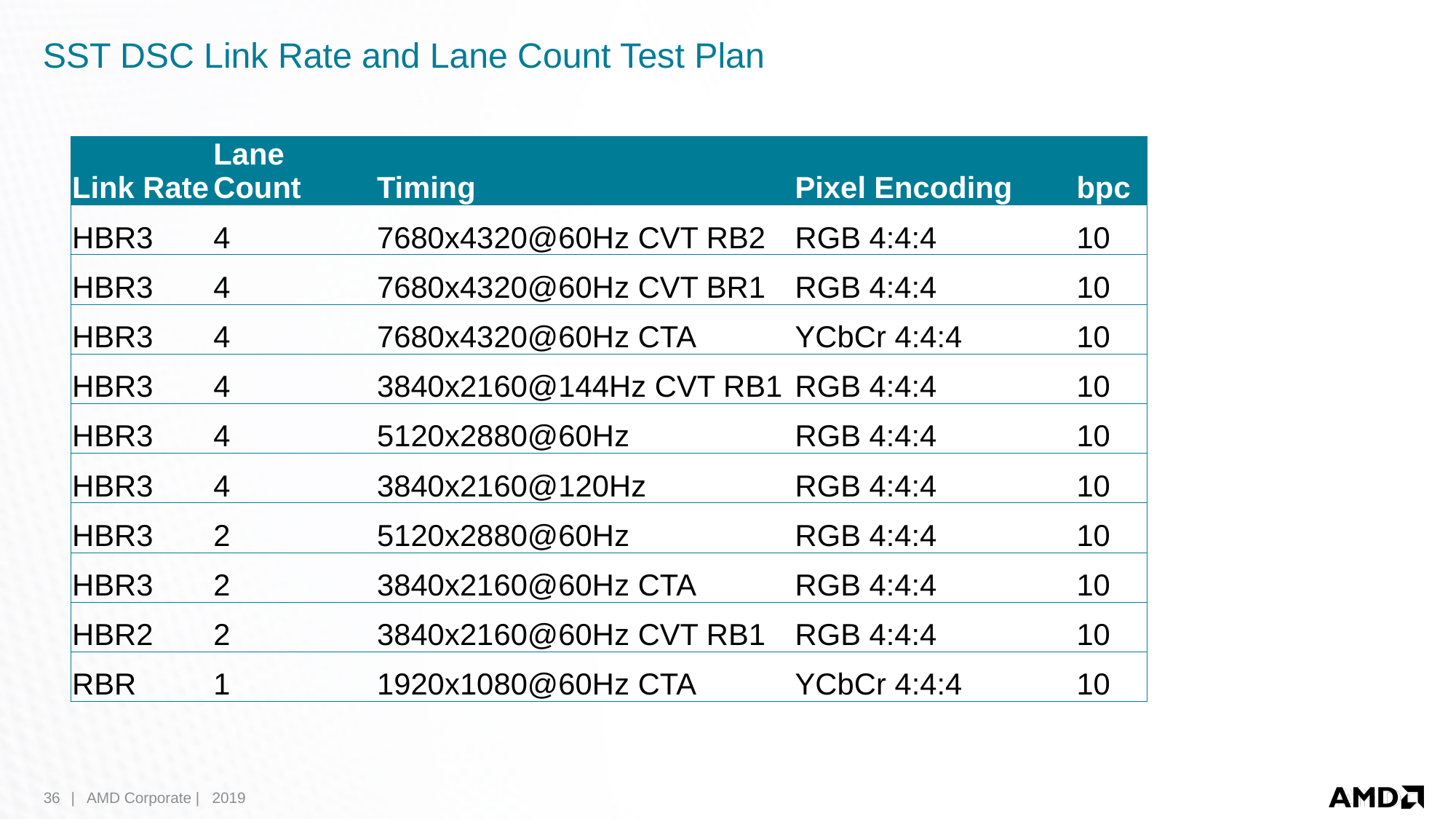

# SST DSC Link Rate and Lane Count Test Plan
| Link Rate | Lane Count | Timing | Pixel Encoding | bpc |
| --- | --- | --- | --- | --- |
| HBR3 | 4 | 7680x4320@60Hz CVT RB2 | RGB 4:4:4 | 10 |
| HBR3 | 4 | 7680x4320@60Hz CVT BR1 | RGB 4:4:4 | 10 |
| HBR3 | 4 | 7680x4320@60Hz CTA | YCbCr 4:4:4 | 10 |
| HBR3 | 4 | 3840x2160@144Hz CVT RB1 | RGB 4:4:4 | 10 |
| HBR3 | 4 | 5120x2880@60Hz | RGB 4:4:4 | 10 |
| HBR3 | 4 | 3840x2160@120Hz | RGB 4:4:4 | 10 |
| HBR3 | 2 | 5120x2880@60Hz | RGB 4:4:4 | 10 |
| HBR3 | 2 | 3840x2160@60Hz CTA | RGB 4:4:4 | 10 |
| HBR2 | 2 | 3840x2160@60Hz CVT RB1 | RGB 4:4:4 | 10 |
| RBR | 1 | 1920x1080@60Hz CTA | YCbCr 4:4:4 | 10 |
36
|   AMD Corporate |   2019